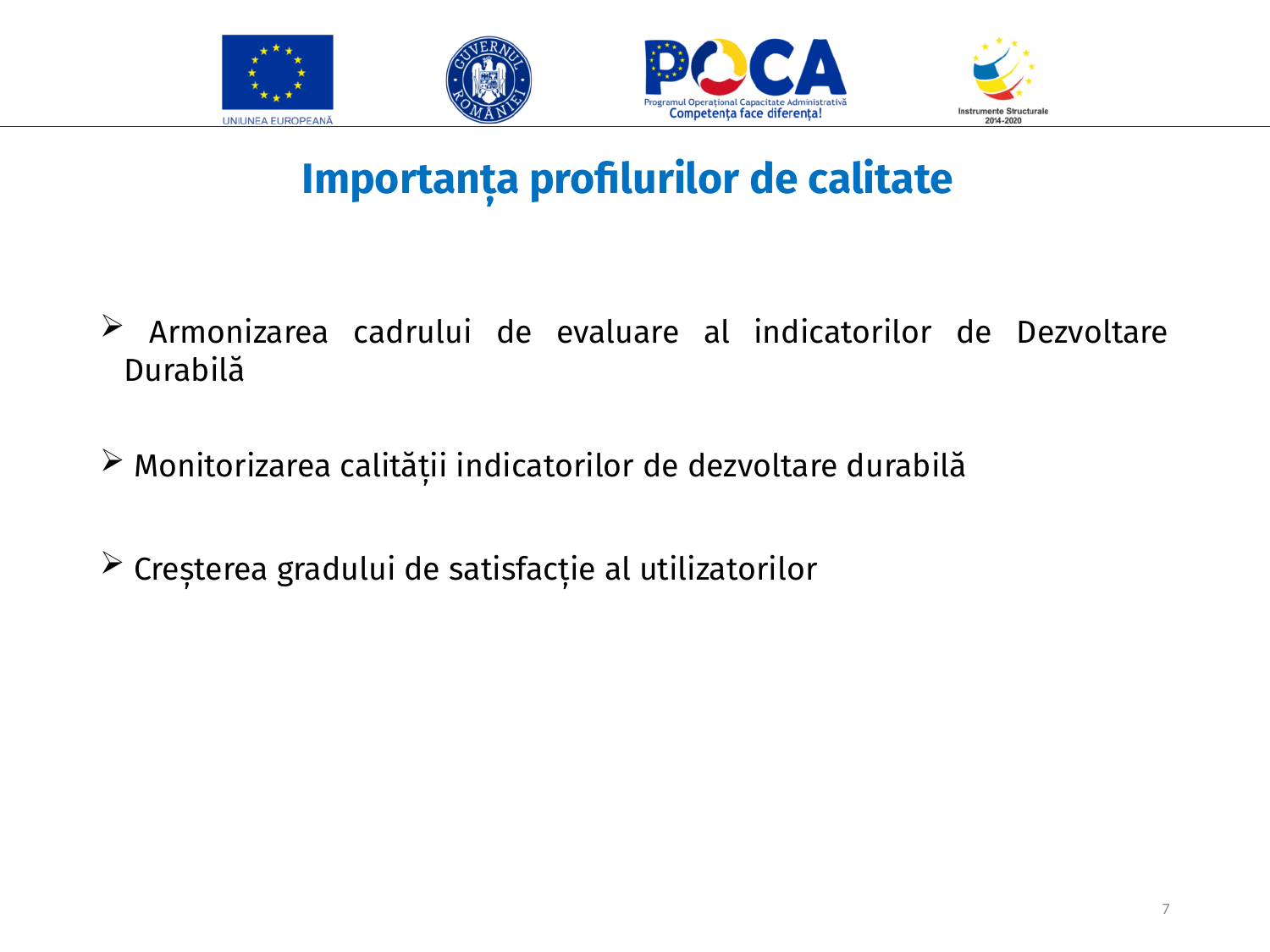

# Importanța profilurilor de calitate

 Armonizarea cadrului de evaluare al indicatorilor de Dezvoltare Durabilă

 Monitorizarea calității indicatorilor de dezvoltare durabilă

 Creșterea gradului de satisfacție al utilizatorilor

7